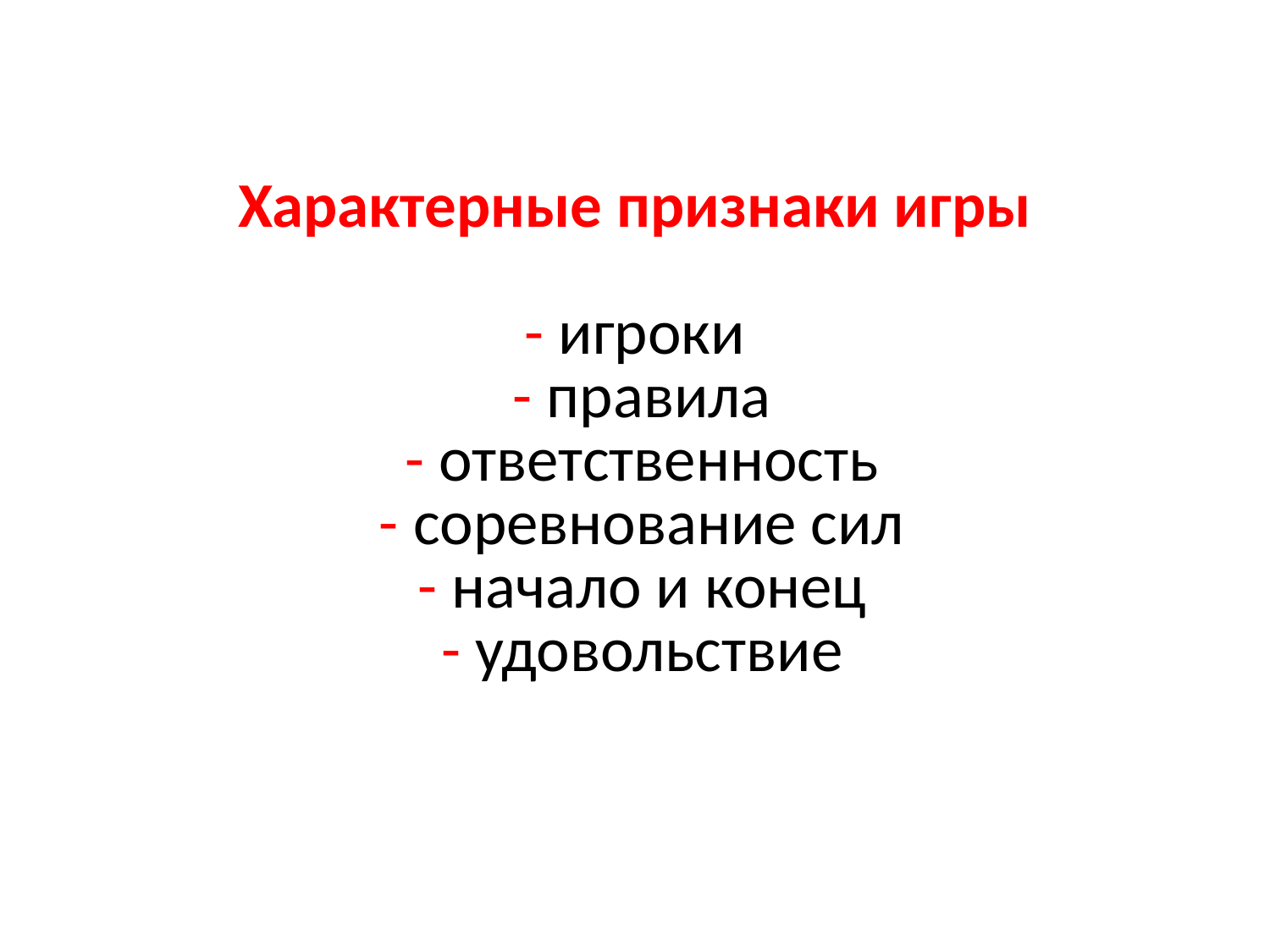

# Характерные признаки игры - игроки - правила - ответственность - соревнование сил - начало и конец - удовольствие